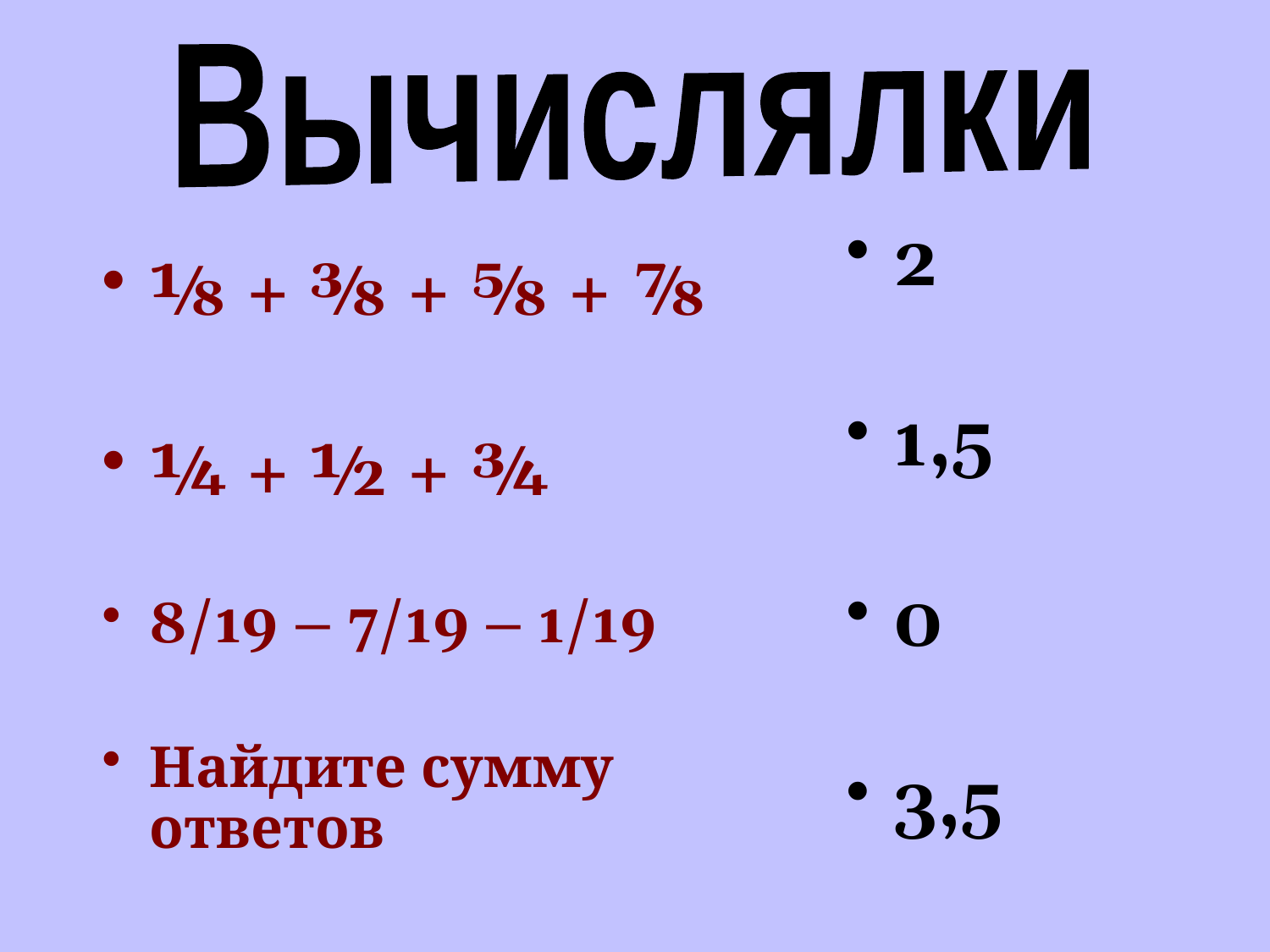

Вычислялки
2

1,5

0

3,5
⅛ + ⅜ + ⅝ + ⅞

¼ + ½ + ¾

8/19 – 7/19 – 1/19

Найдите сумму ответов